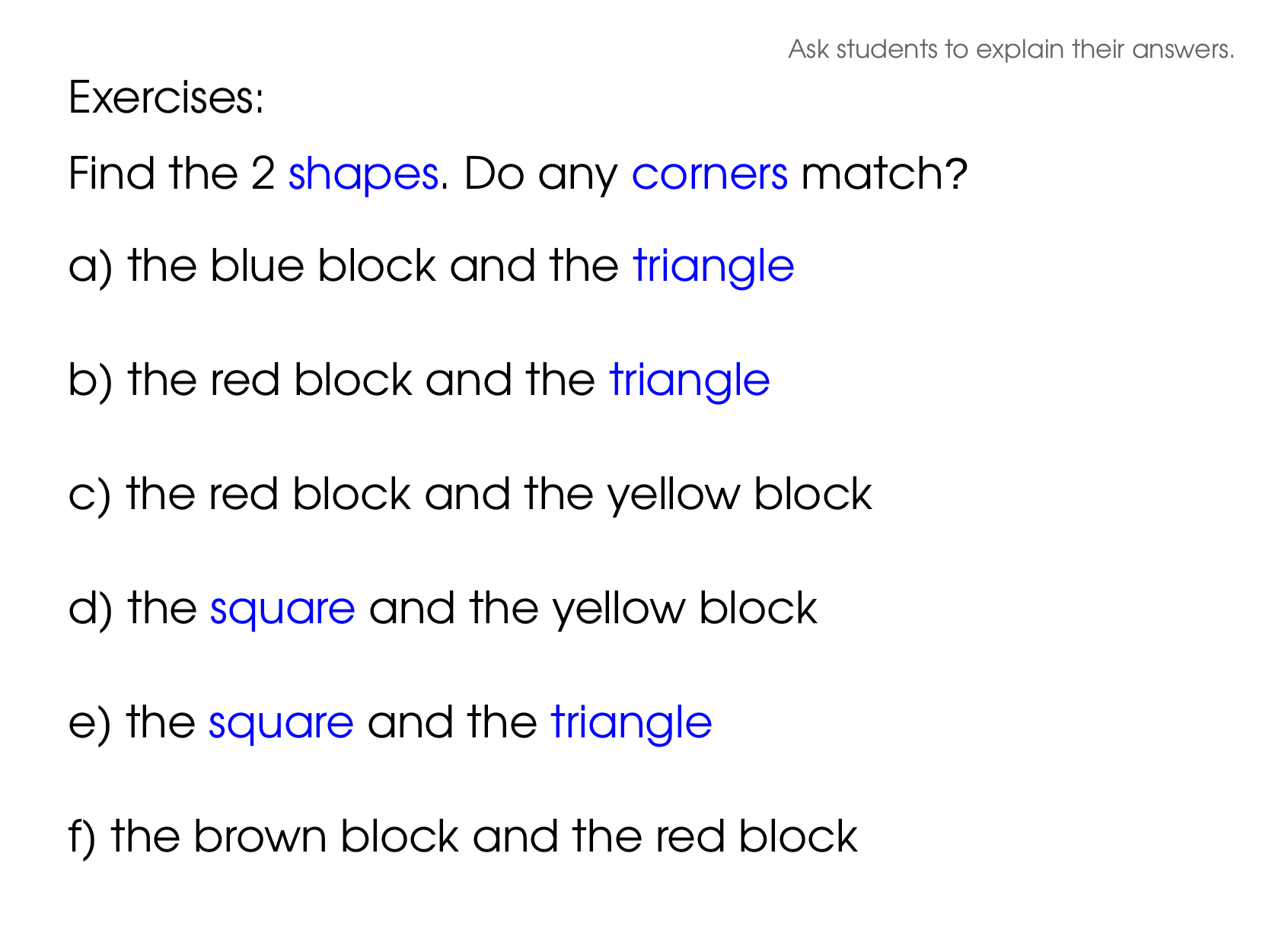

Ask students to explain their answers.
Exercises:
Find the 2 shapes. Do any corners match?
a) the blue block and the triangle
b) the red block and the triangle
c) the red block and the yellow block
d) the square and the yellow block
e) the square and the triangle
f) the brown block and the red block